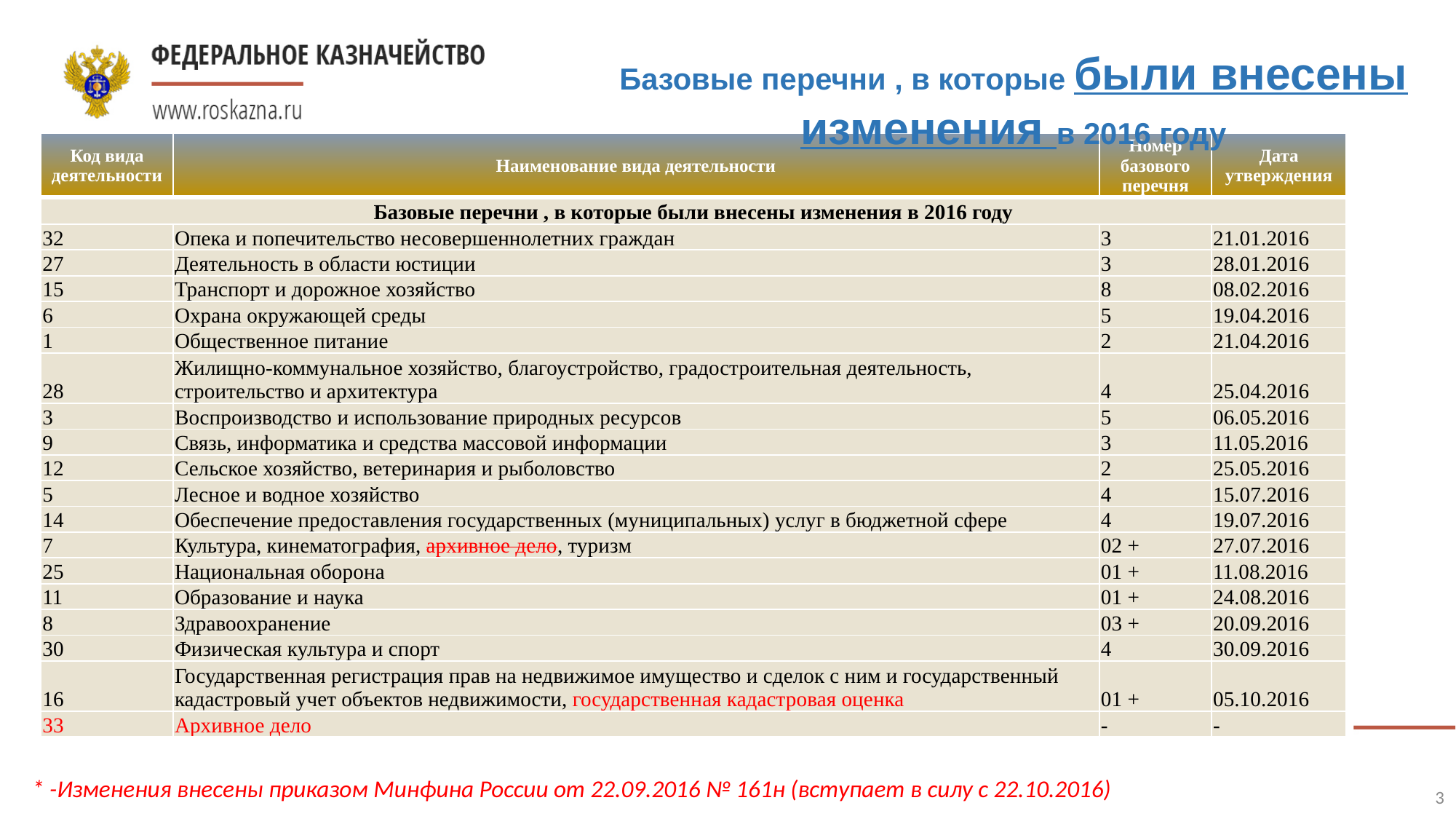

Базовые перечни , в которые были внесены изменения в 2016 году
| Код вида деятельности | Наименование вида деятельности | Номер базового перечня | Дата утверждения |
| --- | --- | --- | --- |
| Базовые перечни , в которые были внесены изменения в 2016 году |  |  |  |
| 32 | Опека и попечительство несовершеннолетних граждан | 3 | 21.01.2016 |
| 27 | Деятельность в области юстиции | 3 | 28.01.2016 |
| 15 | Транспорт и дорожное хозяйство | 8 | 08.02.2016 |
| 6 | Охрана окружающей среды | 5 | 19.04.2016 |
| 1 | Общественное питание | 2 | 21.04.2016 |
| 28 | Жилищно-коммунальное хозяйство, благоустройство, градостроительная деятельность, строительство и архитектура | 4 | 25.04.2016 |
| 3 | Воспроизводство и использование природных ресурсов | 5 | 06.05.2016 |
| 9 | Связь, информатика и средства массовой информации | 3 | 11.05.2016 |
| 12 | Сельское хозяйство, ветеринария и рыболовство | 2 | 25.05.2016 |
| 5 | Лесное и водное хозяйство | 4 | 15.07.2016 |
| 14 | Обеспечение предоставления государственных (муниципальных) услуг в бюджетной сфере | 4 | 19.07.2016 |
| 7 | Культура, кинематография, архивное дело, туризм | 02 + | 27.07.2016 |
| 25 | Национальная оборона | 01 + | 11.08.2016 |
| 11 | Образование и наука | 01 + | 24.08.2016 |
| 8 | Здравоохранение | 03 + | 20.09.2016 |
| 30 | Физическая культура и спорт | 4 | 30.09.2016 |
| 16 | Государственная регистрация прав на недвижимое имущество и сделок с ним и государственный кадастровый учет объектов недвижимости, государственная кадастровая оценка | 01 + | 05.10.2016 |
| 33 | Архивное дело | - | - |
* -Изменения внесены приказом Минфина России от 22.09.2016 № 161н (вступает в силу с 22.10.2016)
3